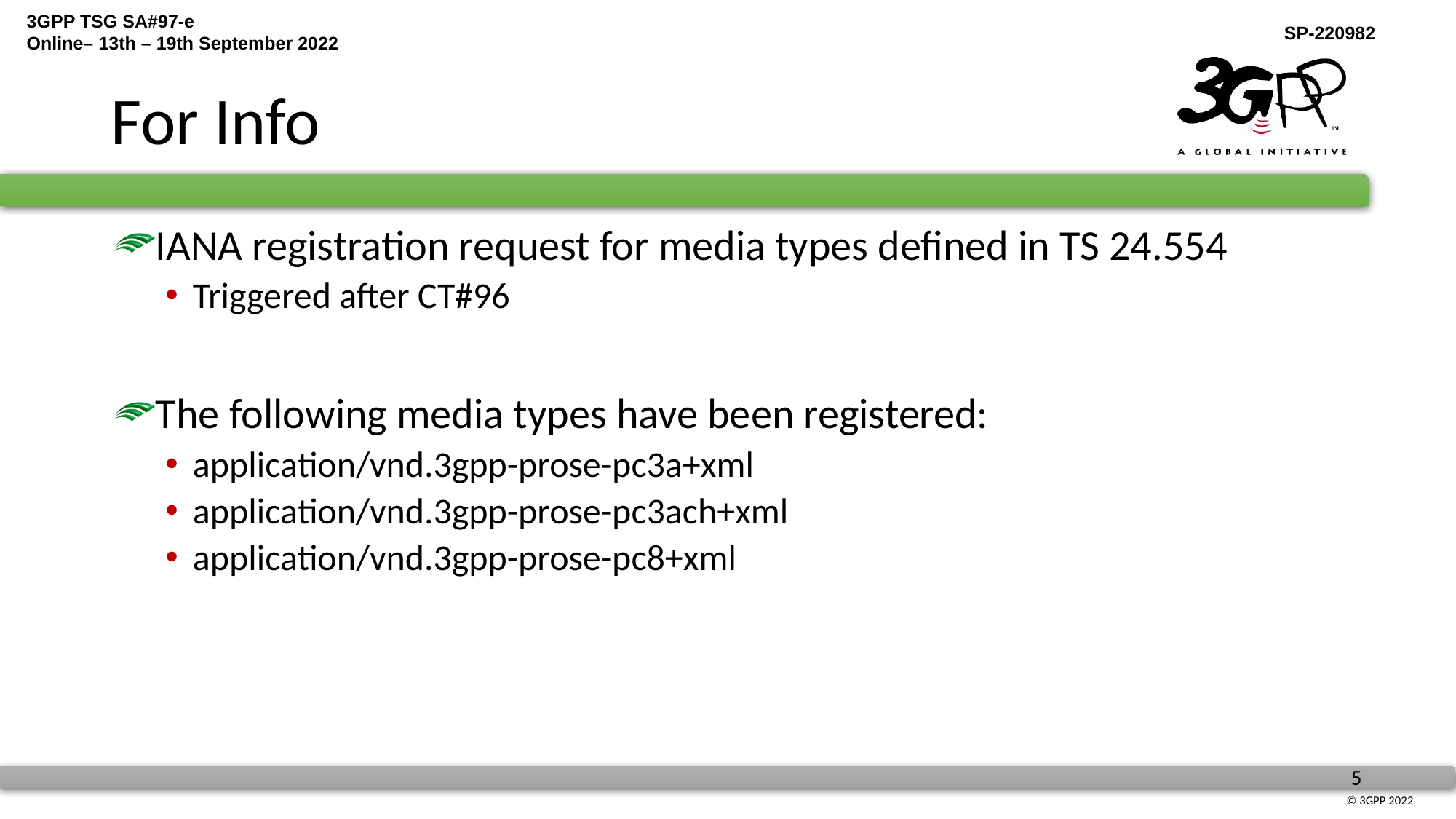

# For Info
IANA registration request for media types defined in TS 24.554
Triggered after CT#96

The following media types have been registered:
application/vnd.3gpp-prose-pc3a+xml
application/vnd.3gpp-prose-pc3ach+xml
application/vnd.3gpp-prose-pc8+xml